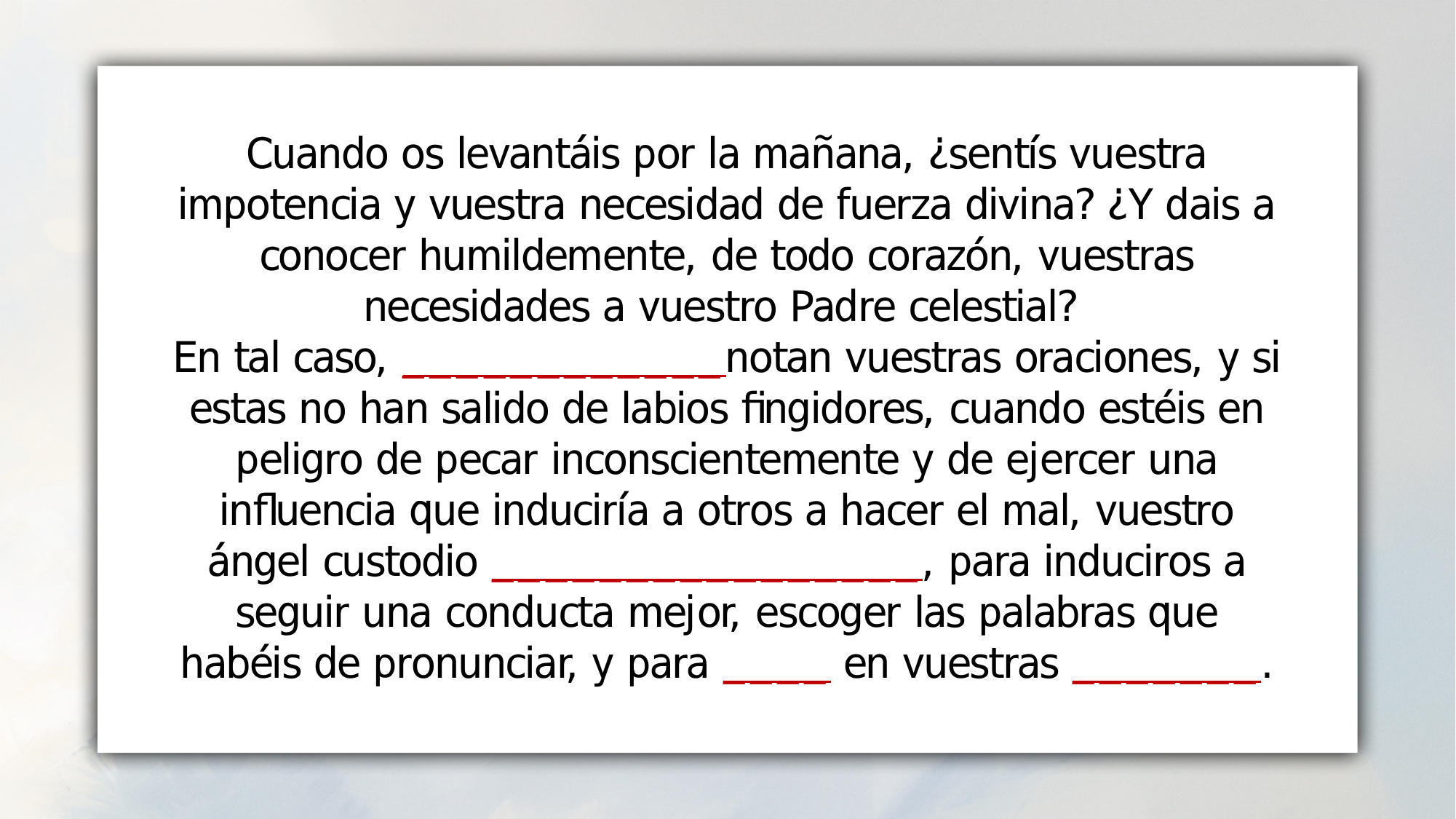

Cuando os levantáis por la mañana, ¿sentís vuestra impotencia y vuestra necesidad de fuerza divina? ¿Y dais a conocer humildemente, de todo corazón, vuestras necesidades a vuestro Padre celestial?
En tal caso, ____________notan vuestras oraciones, y si estas no han salido de labios fingidores, cuando estéis en peligro de pecar inconscientemente y de ejercer una influencia que induciría a otros a hacer el mal, vuestro ángel custodio ________________, para induciros a seguir una conducta mejor, escoger las palabras que habéis de pronunciar, y para ____ en vuestras _______.